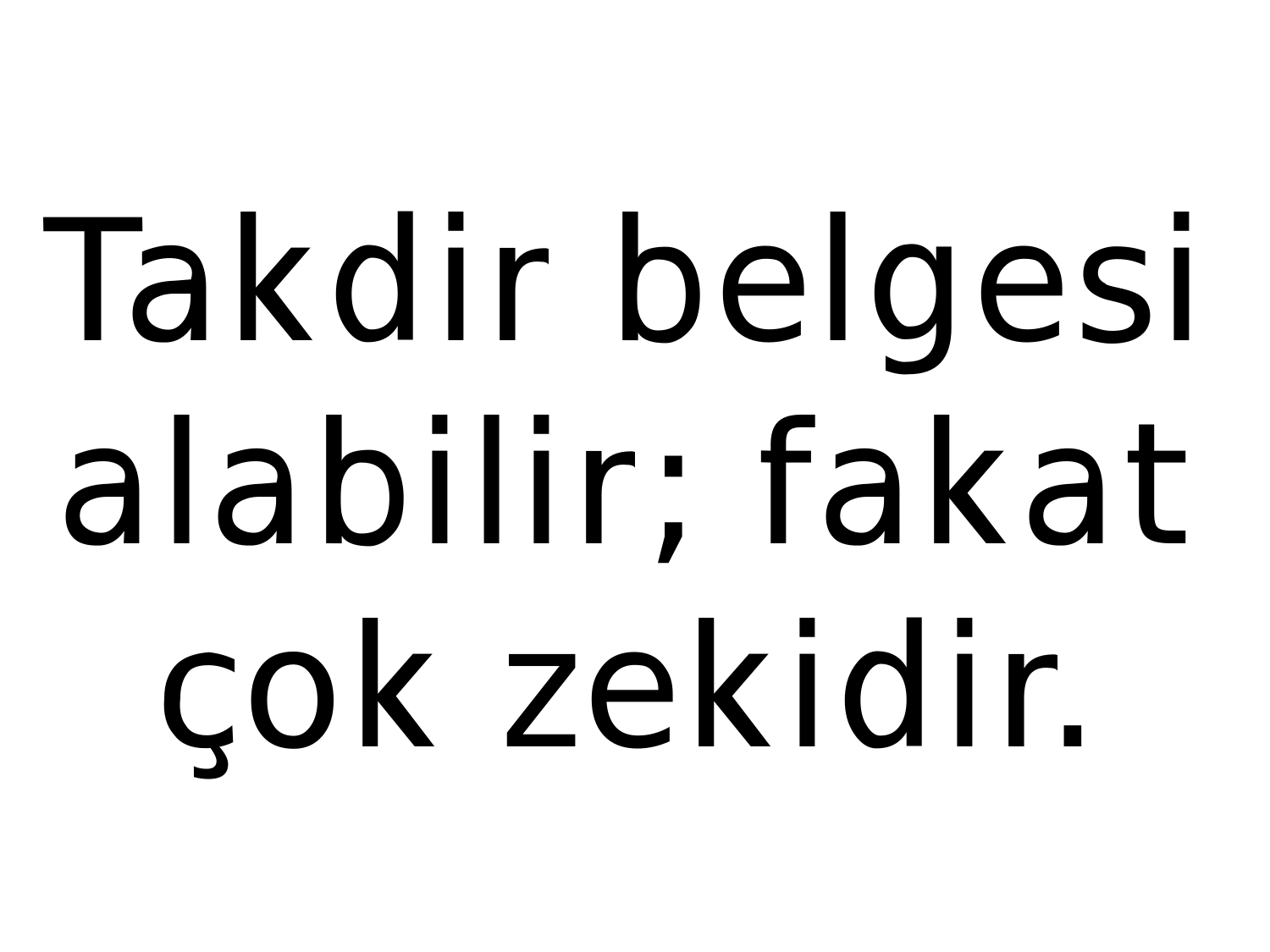

# Takdir belgesi alabilir; fakat çok zekidir.